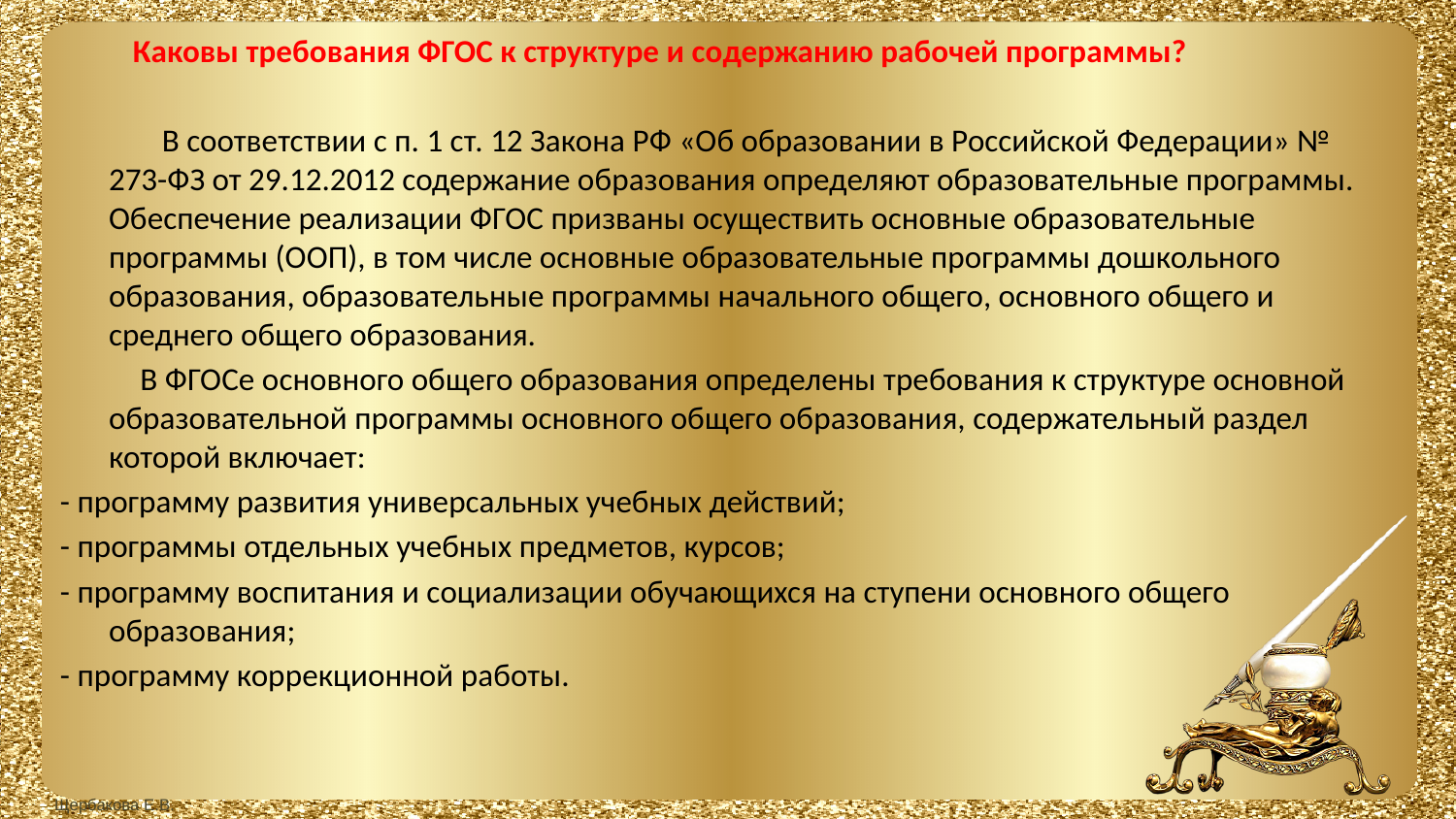

Каковы требования ФГОС к структуре и содержанию рабочей программы?

              В соответствии с п. 1 ст. 12 Закона РФ «Об образовании в Российской Федерации» № 273-ФЗ от 29.12.2012 содержание образования определяют образовательные программы. Обеспечение реализации ФГОС призваны осуществить основные образовательные программы (ООП), в том числе основные образовательные программы дошкольного образования, образовательные программы начального общего, основного общего и среднего общего образования.
           В ФГОСе основного общего образования определены требования к структуре основной образовательной программы основного общего образования, содержательный раздел которой включает:
- программу развития универсальных учебных действий;
- программы отдельных учебных предметов, курсов;
- программу воспитания и социализации обучающихся на ступени основного общего образования;
- программу коррекционной работы.

#